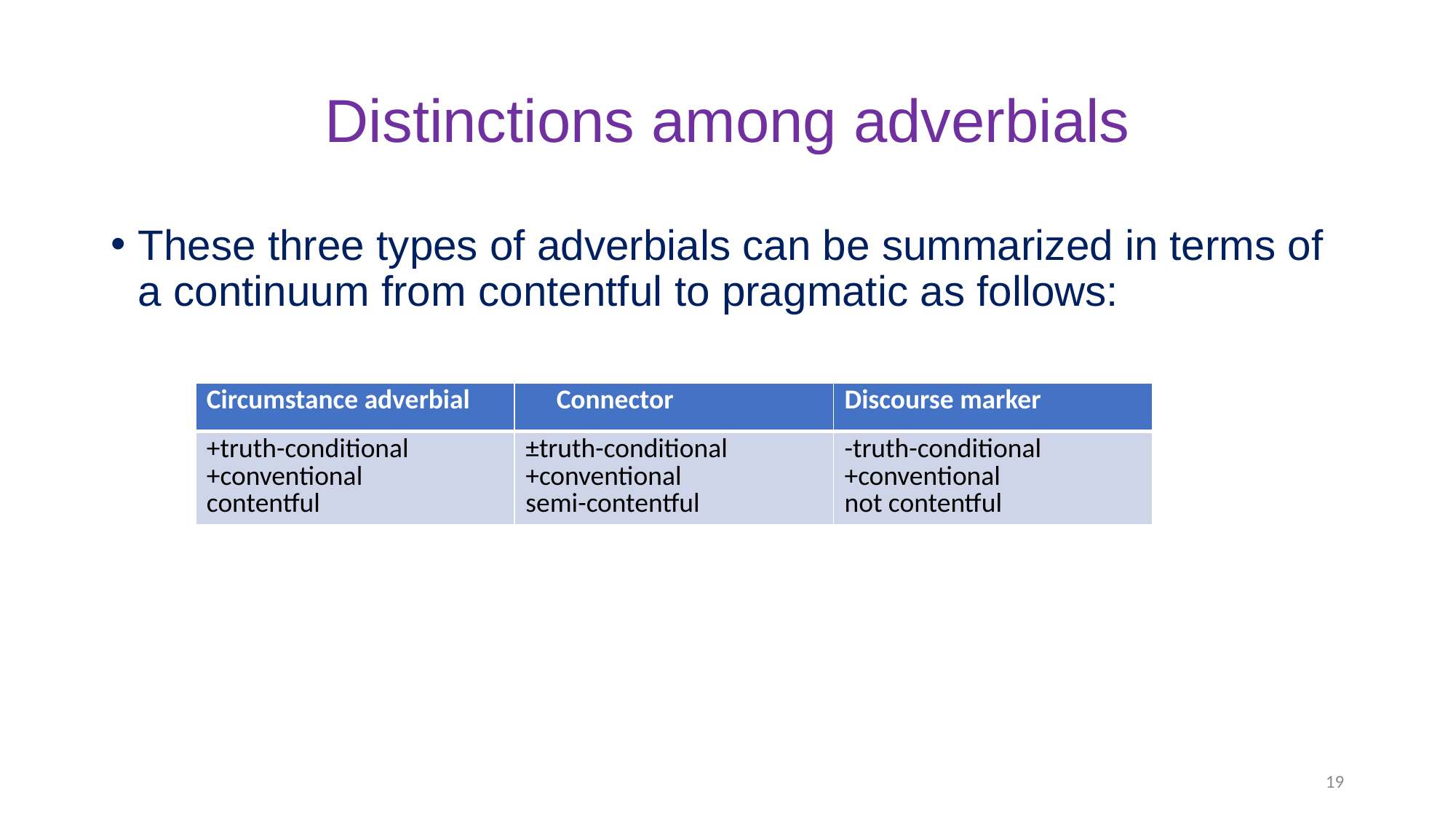

# Distinctions among adverbials
These three types of adverbials can be summarized in terms of a continuum from contentful to pragmatic as follows:

| Circumstance adverbial | Connector | Discourse marker |
| --- | --- | --- |
| +truth-conditional +conventional contentful | ±truth-conditional +conventional semi-contentful | -truth-conditional +conventional not contentful |

19